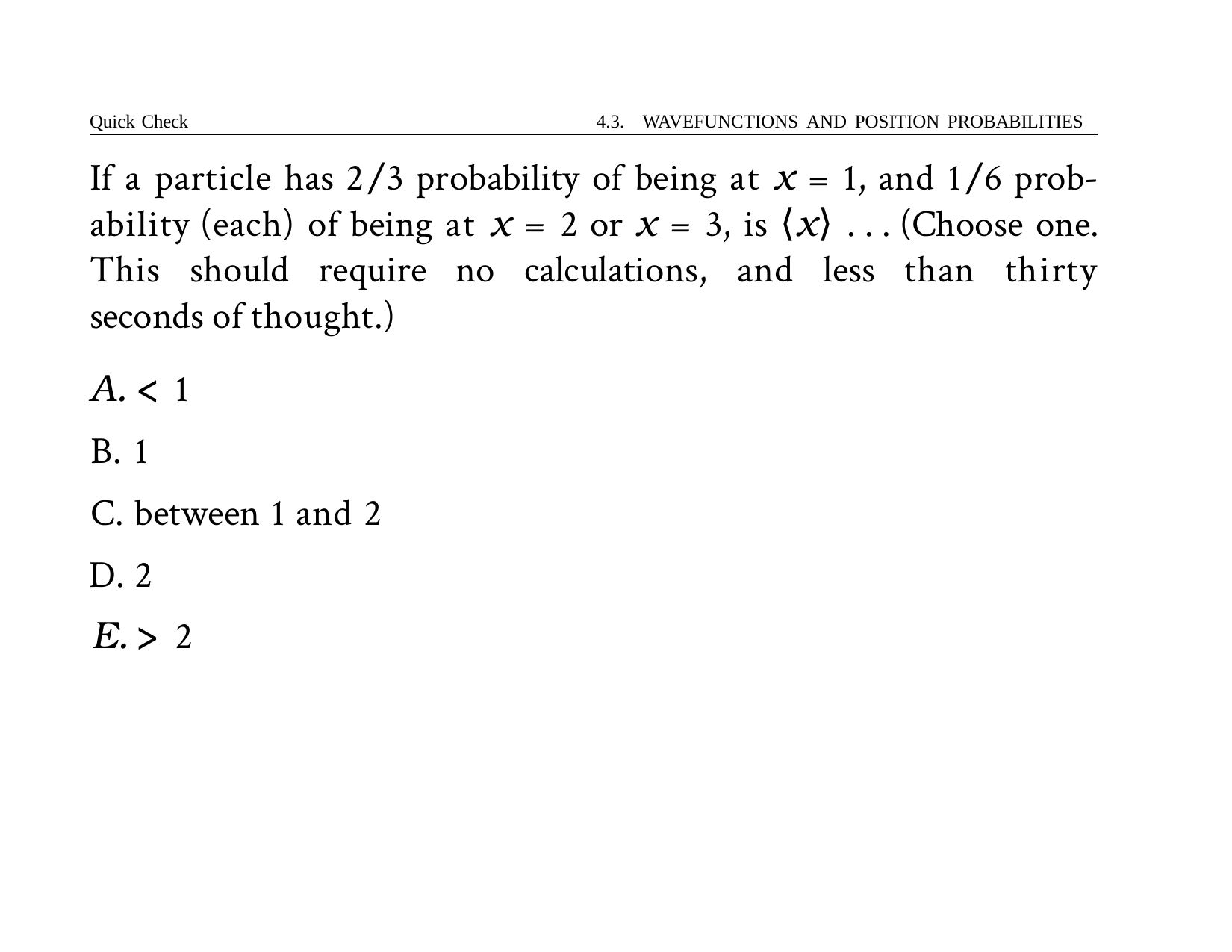

Quick Check	4.3.  WAVEFUNCTIONS AND POSITION PROBABILITIES

# If a particle has 2/3 probability of being at x = 1, and 1/6 prob- ability (each) of being at x = 2 or x = 3, is ⟨x⟩ . . . (Choose one. This should require no calculations, and less than thirty seconds of thought.)
< 1
1
between 1 and 2
2
> 2